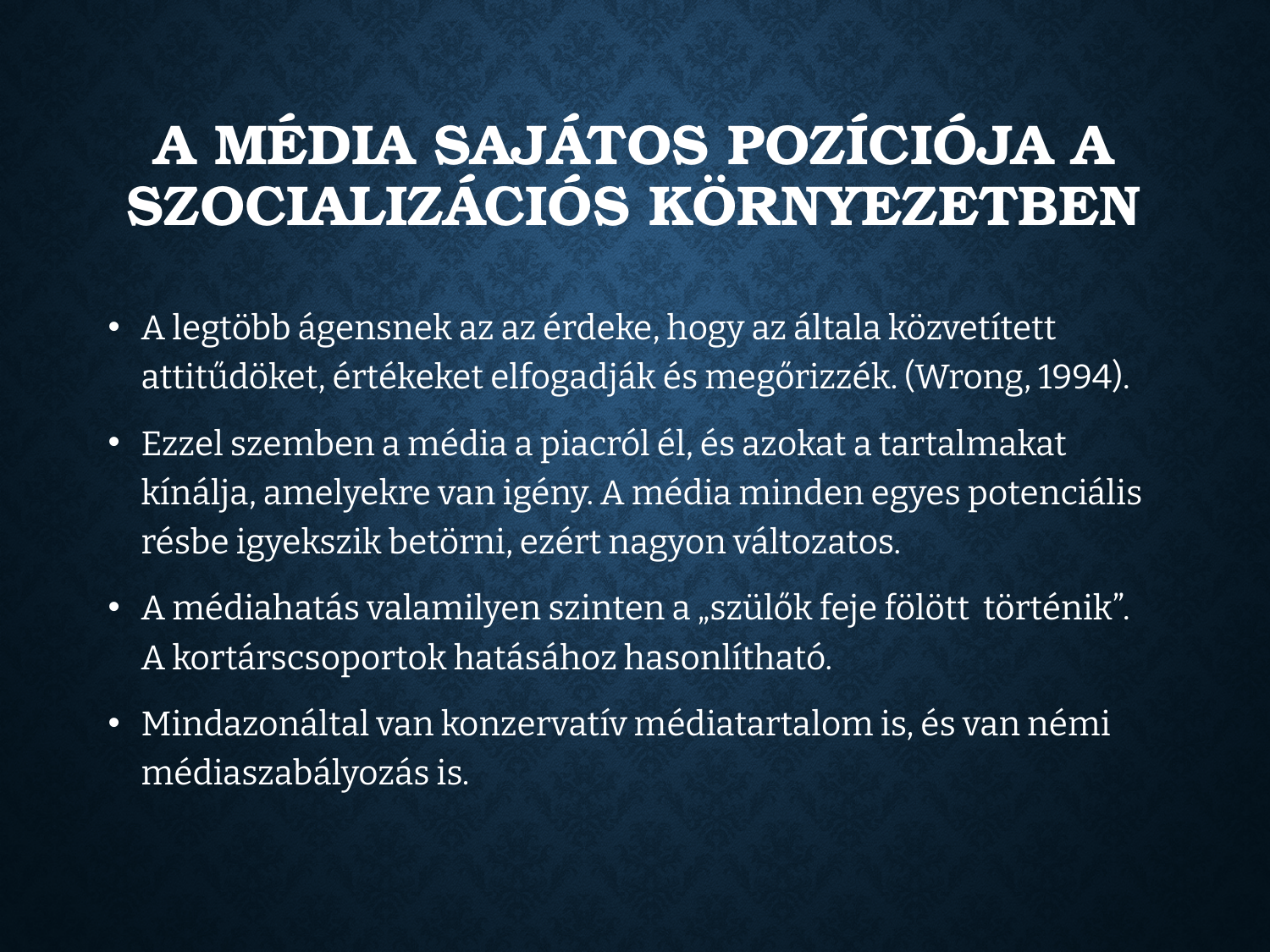

# A média sajátos pozíciója a szocializációs környezetben
A legtöbb ágensnek az az érdeke, hogy az általa közvetített attitűdöket, értékeket elfogadják és megőrizzék. (Wrong, 1994).
Ezzel szemben a média a piacról él, és azokat a tartalmakat kínálja, amelyekre van igény. A média minden egyes potenciális résbe igyekszik betörni, ezért nagyon változatos.
A médiahatás valamilyen szinten a „szülők feje fölött  történik”. A kortárscsoportok hatásához hasonlítható.
Mindazonáltal van konzervatív médiatartalom is, és van némi médiaszabályozás is.